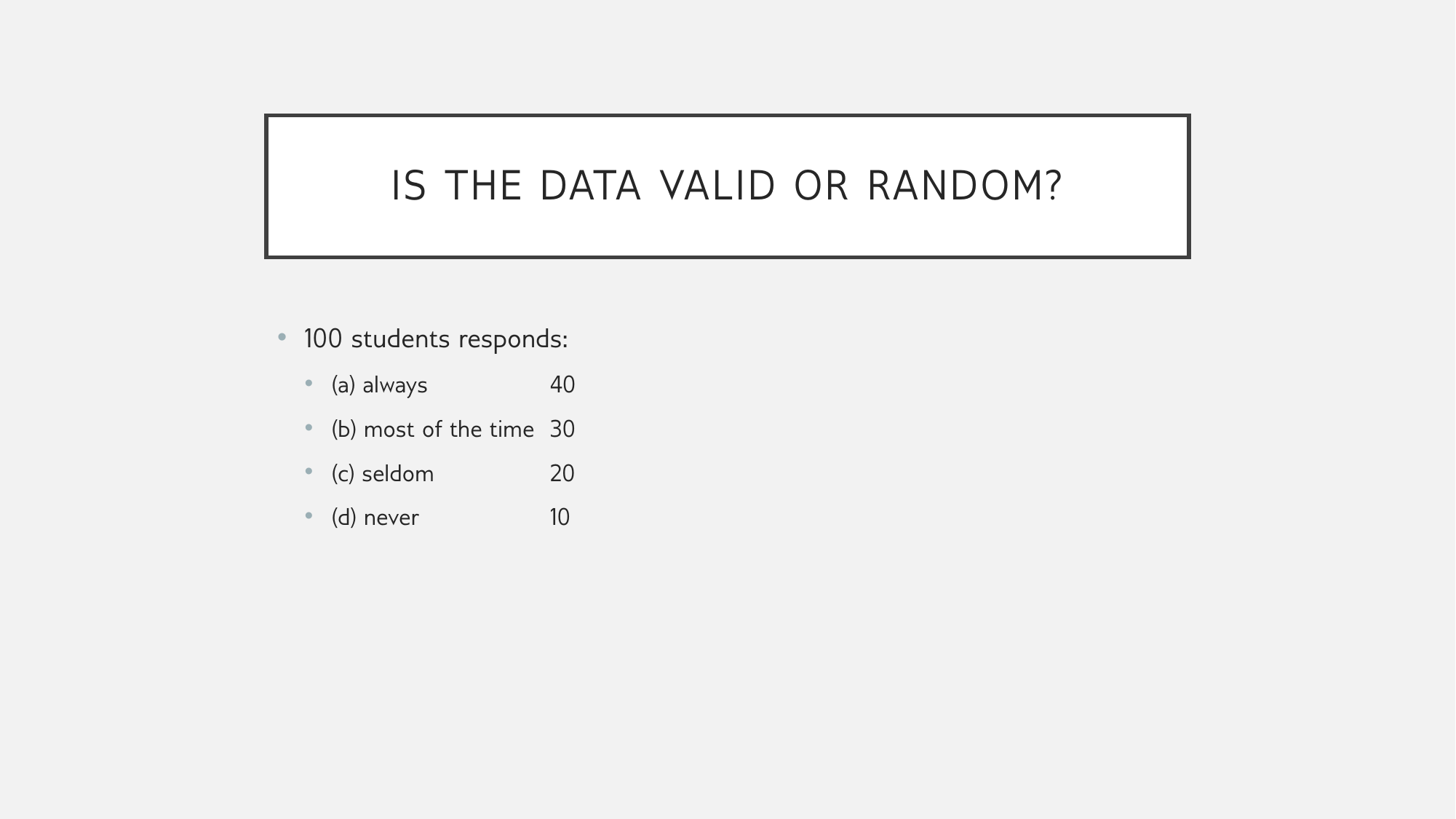

# Is the Data Valid or Random?
100 students responds:
(a) always		40
(b) most of the time	30
(c) seldom		20
(d) never		10